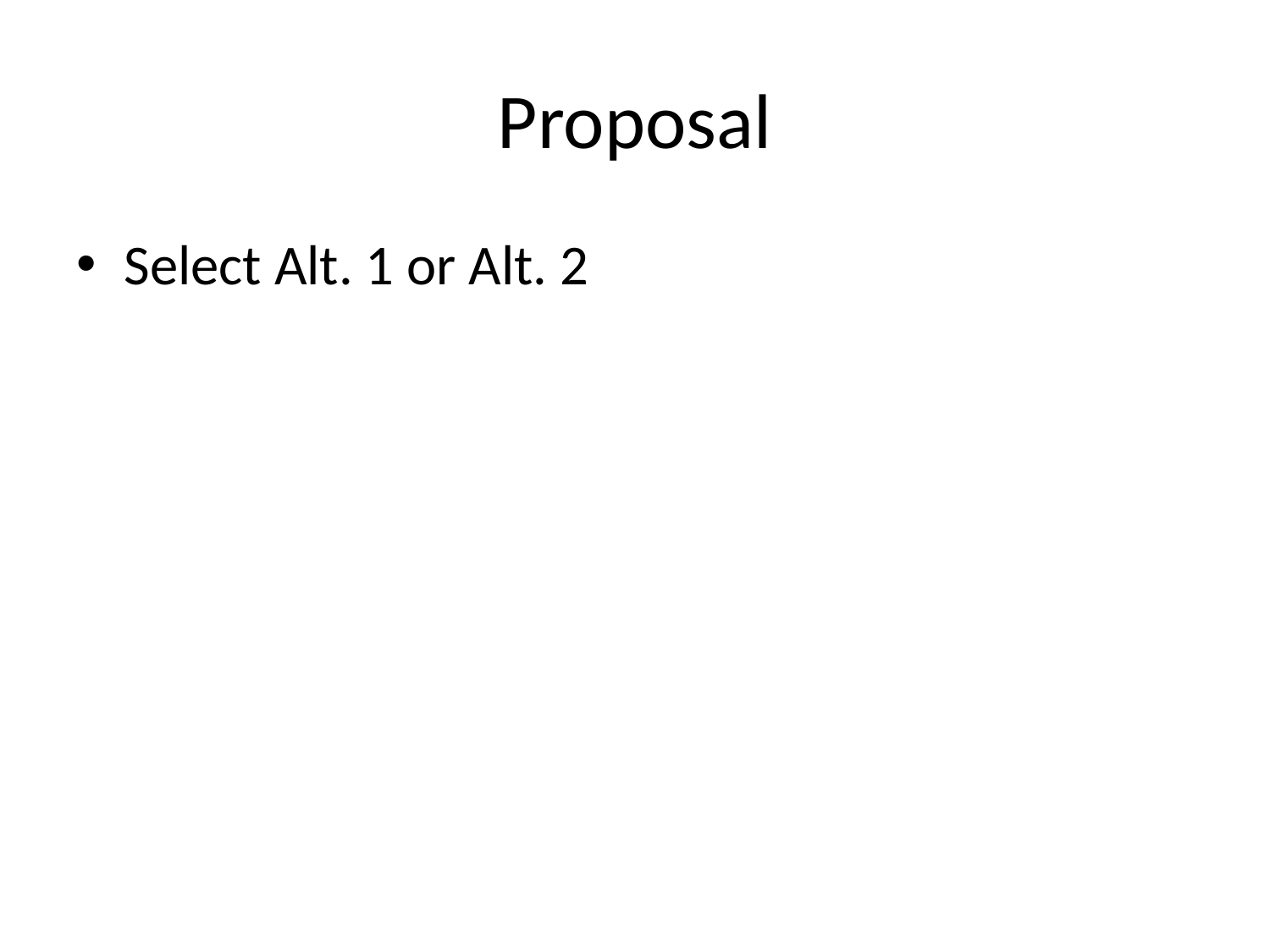

# Proposal
Select Alt. 1 or Alt. 2